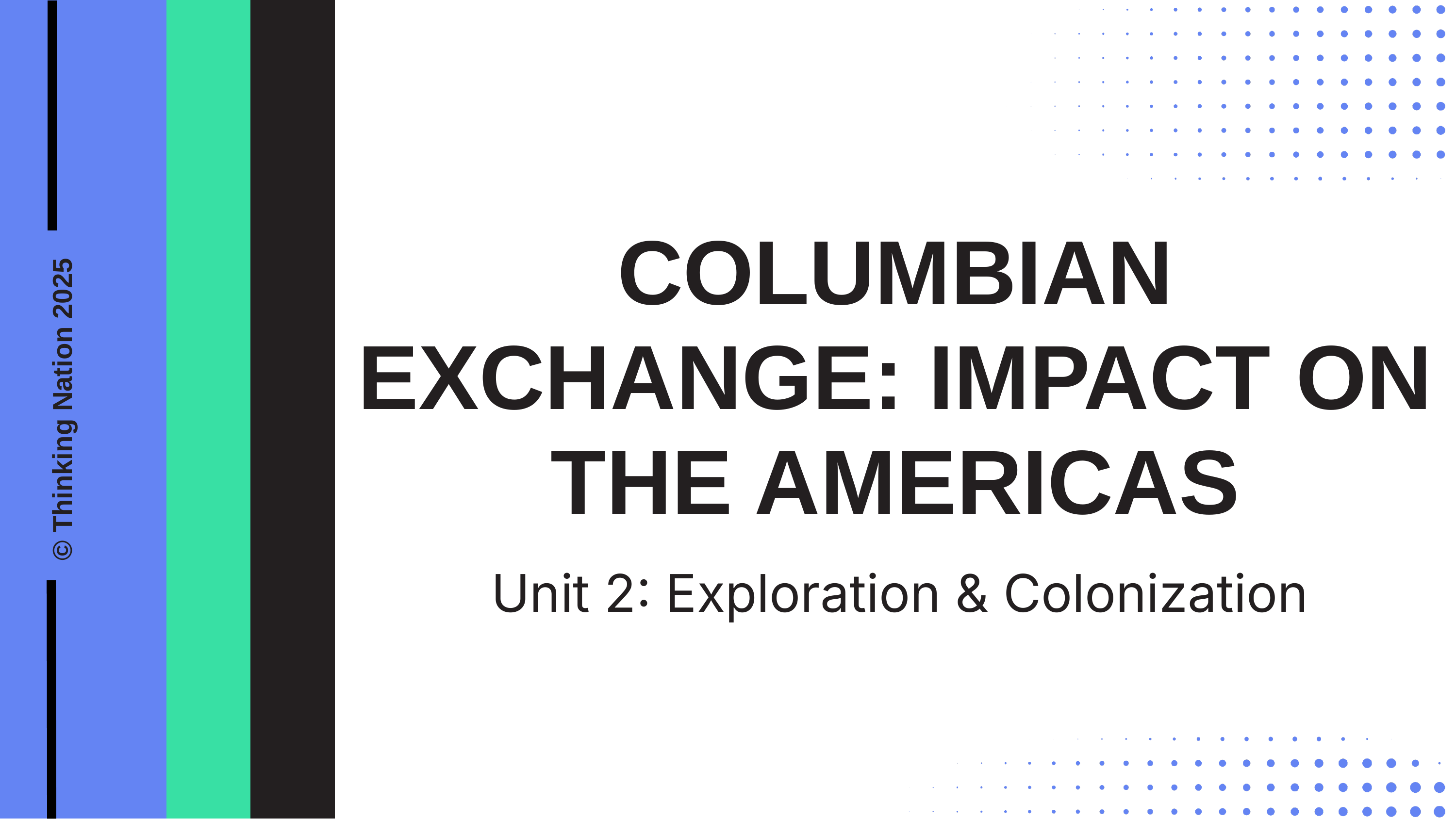

COLUMBIAN EXCHANGE: IMPACT ON THE AMERICAS
© Thinking Nation 2025
Unit 2: Exploration & Colonization